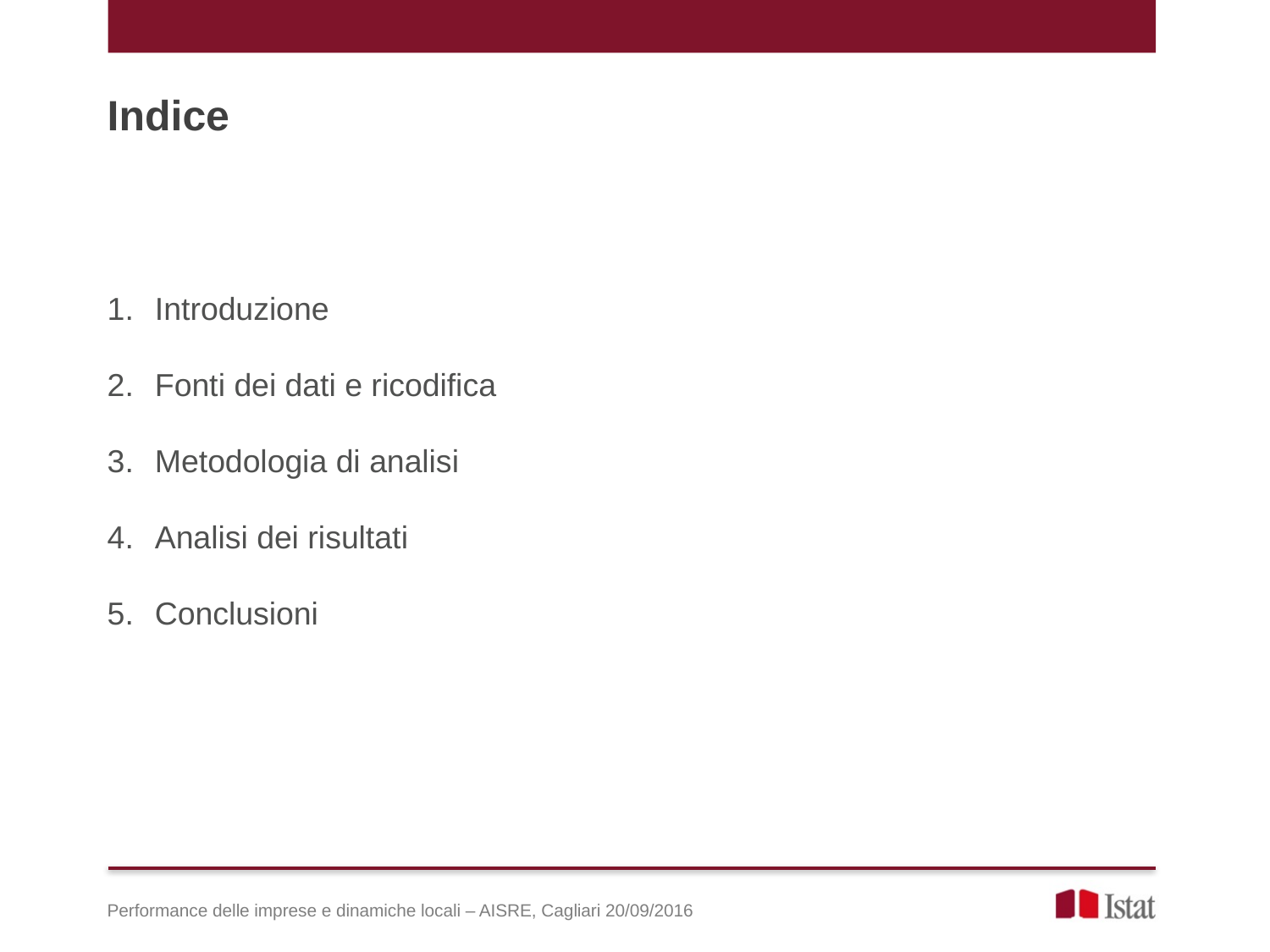

Indice
Introduzione

Fonti dei dati e ricodifica

Metodologia di analisi

Analisi dei risultati

Conclusioni

Performance delle imprese e dinamiche locali – AISRE, Cagliari 20/09/2016